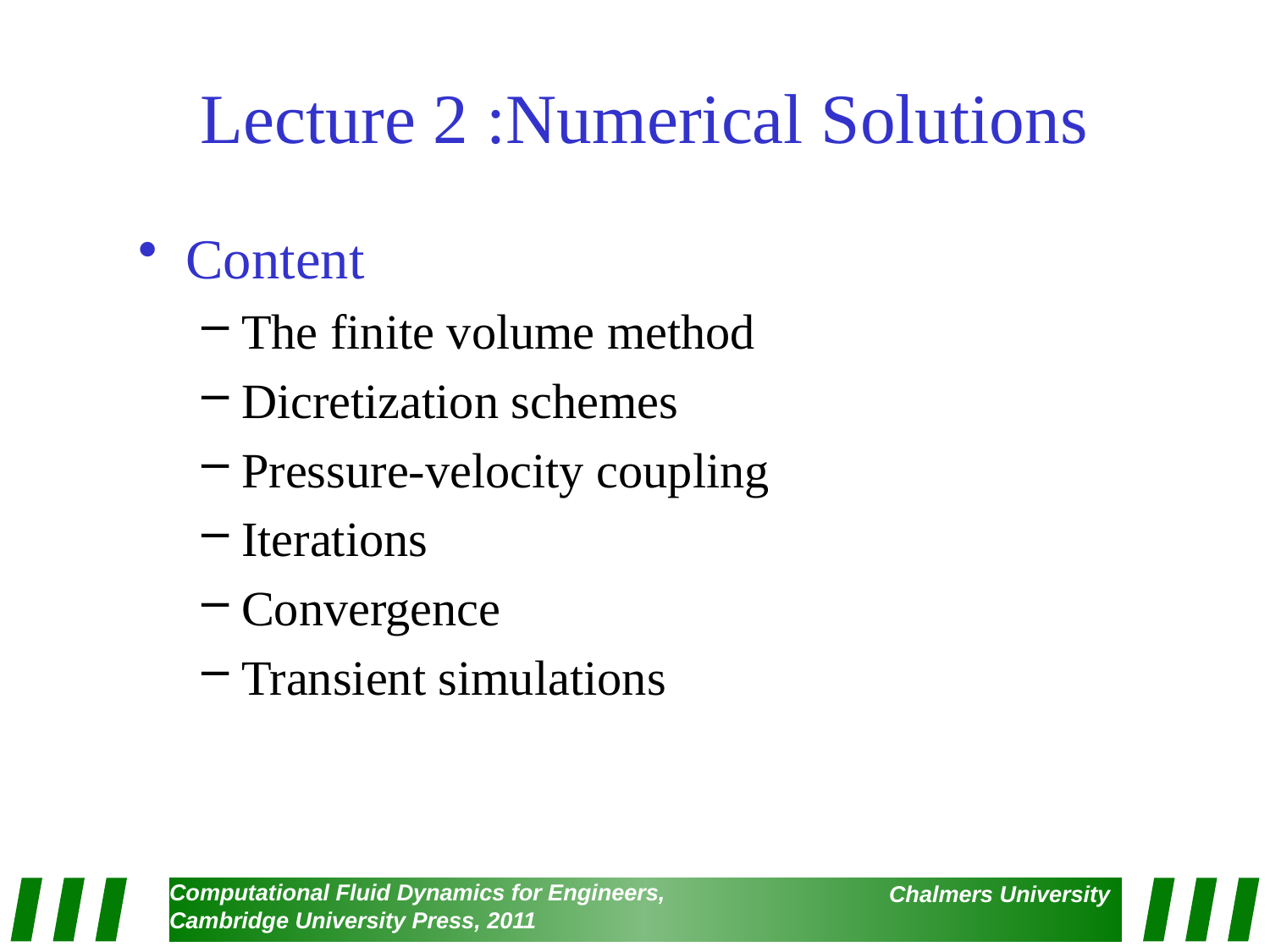

# Lecture 2 :Numerical Solutions
Content
The finite volume method
Dicretization schemes
Pressure-velocity coupling
Iterations
Convergence
Transient simulations